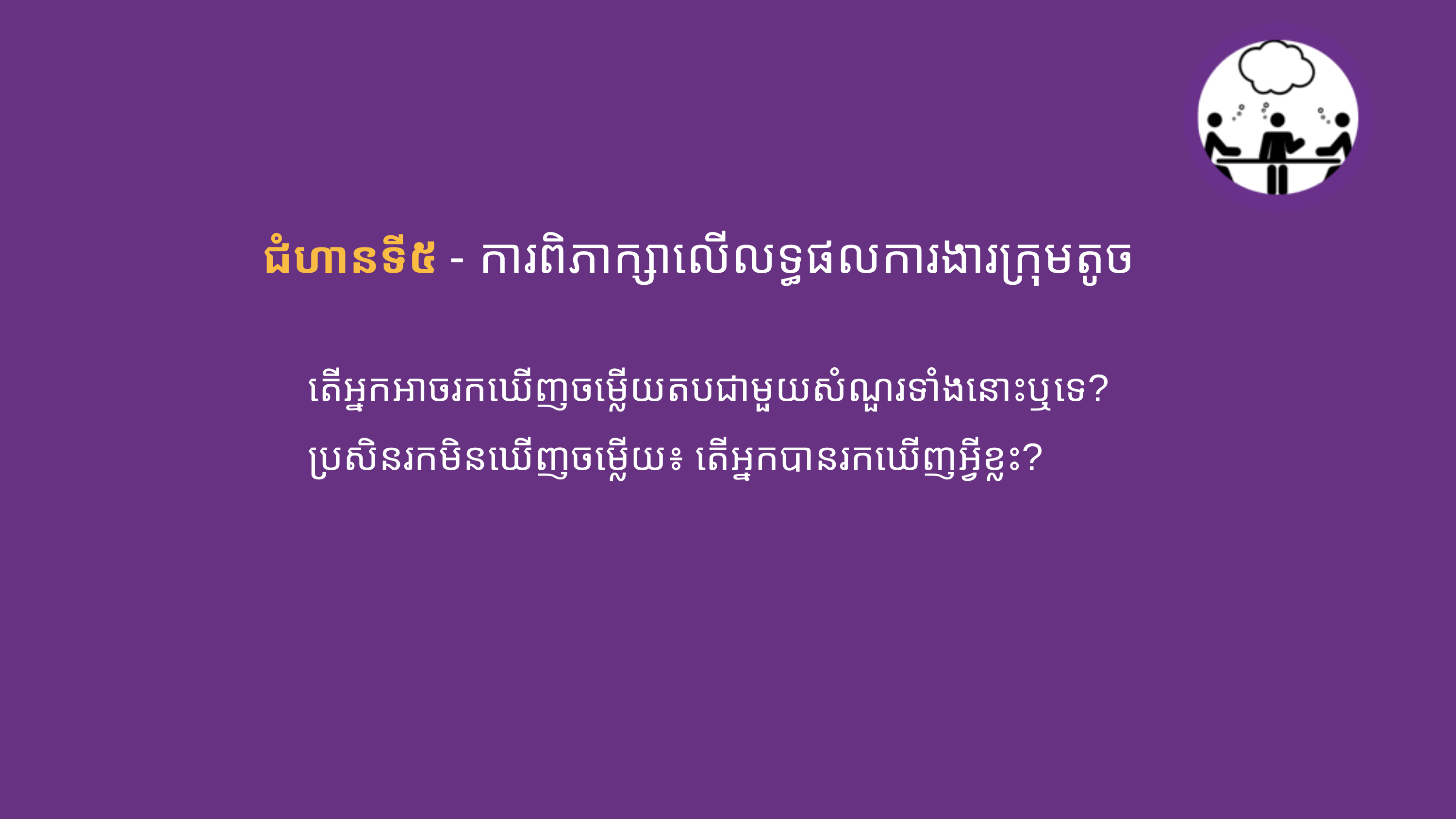

ជំហានទី៥ - ការពិភាក្សា​​លើលទ្ធផល​ការងារ​ក្រុមតូច ​
តើអ្នកអាចរកឃើញចម្លើយតបជាមួយសំណួរទាំងនោះឬទេ? ​
ប្រសិនរកមិនឃើញចម្លើយ៖ តើអ្នកបានរកឃើញអ្វីខ្លះ?  ​